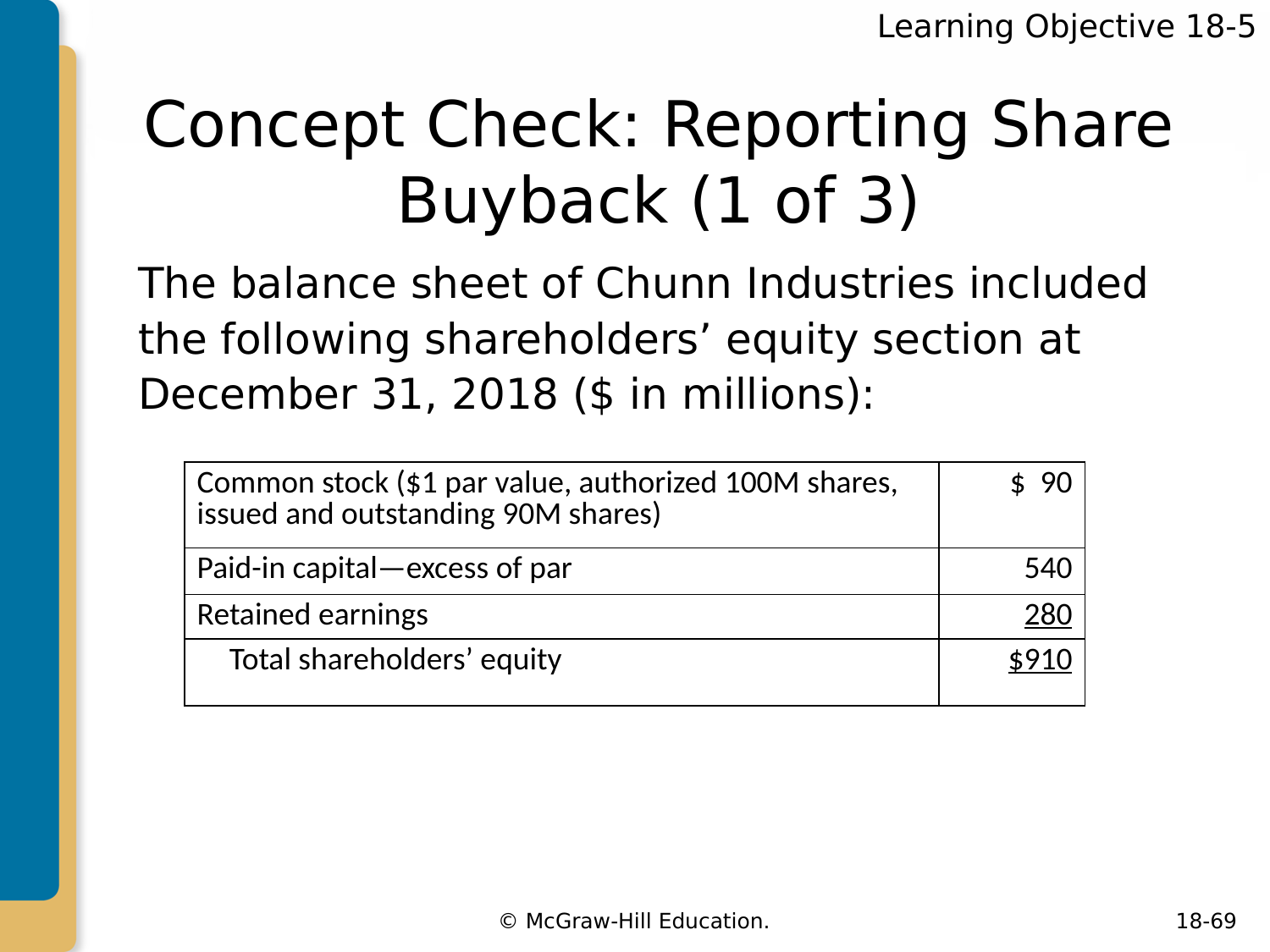

Learning Objective 18-5
# Concept Check: Reporting Share Buyback (1 of 3)
The balance sheet of Chunn Industries included the following shareholders’ equity section at December 31, 2018 ($ in millions):
| Common stock ($1 par value, authorized 100M shares, issued and outstanding 90M shares) | $ 90 |
| --- | --- |
| Paid-in capital—excess of par | 540 |
| Retained earnings | 280 |
| Total shareholders’ equity | $910 |